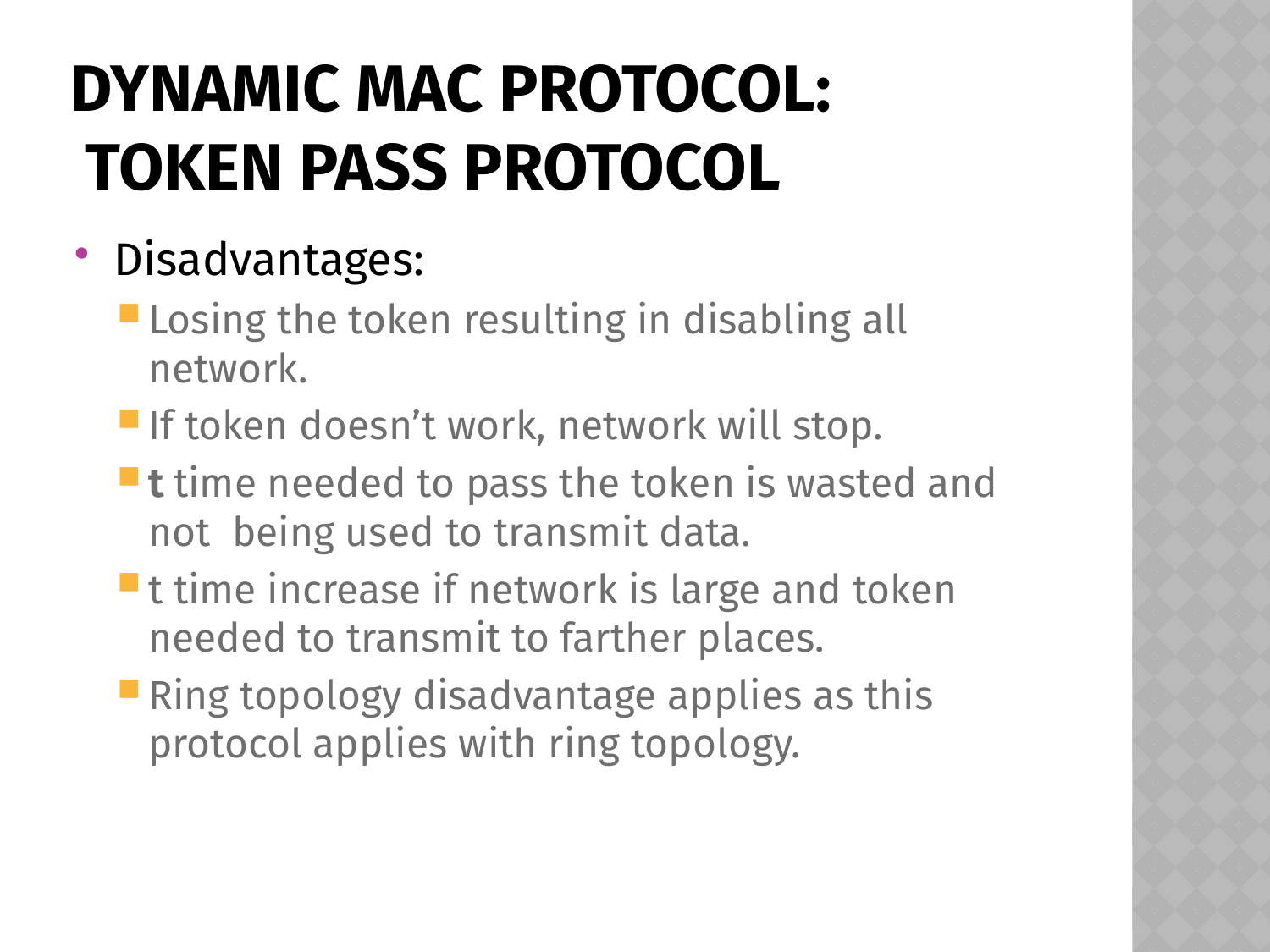

# Dynamic mac protocol: Token pass protocol
Disadvantages:
Losing the token resulting in disabling all network.
If token doesn’t work, network will stop.
t time needed to pass the token is wasted and not  being used to transmit data.
t time increase if network is large and token needed to transmit to farther places.
Ring topology disadvantage applies as this protocol applies with ring topology.